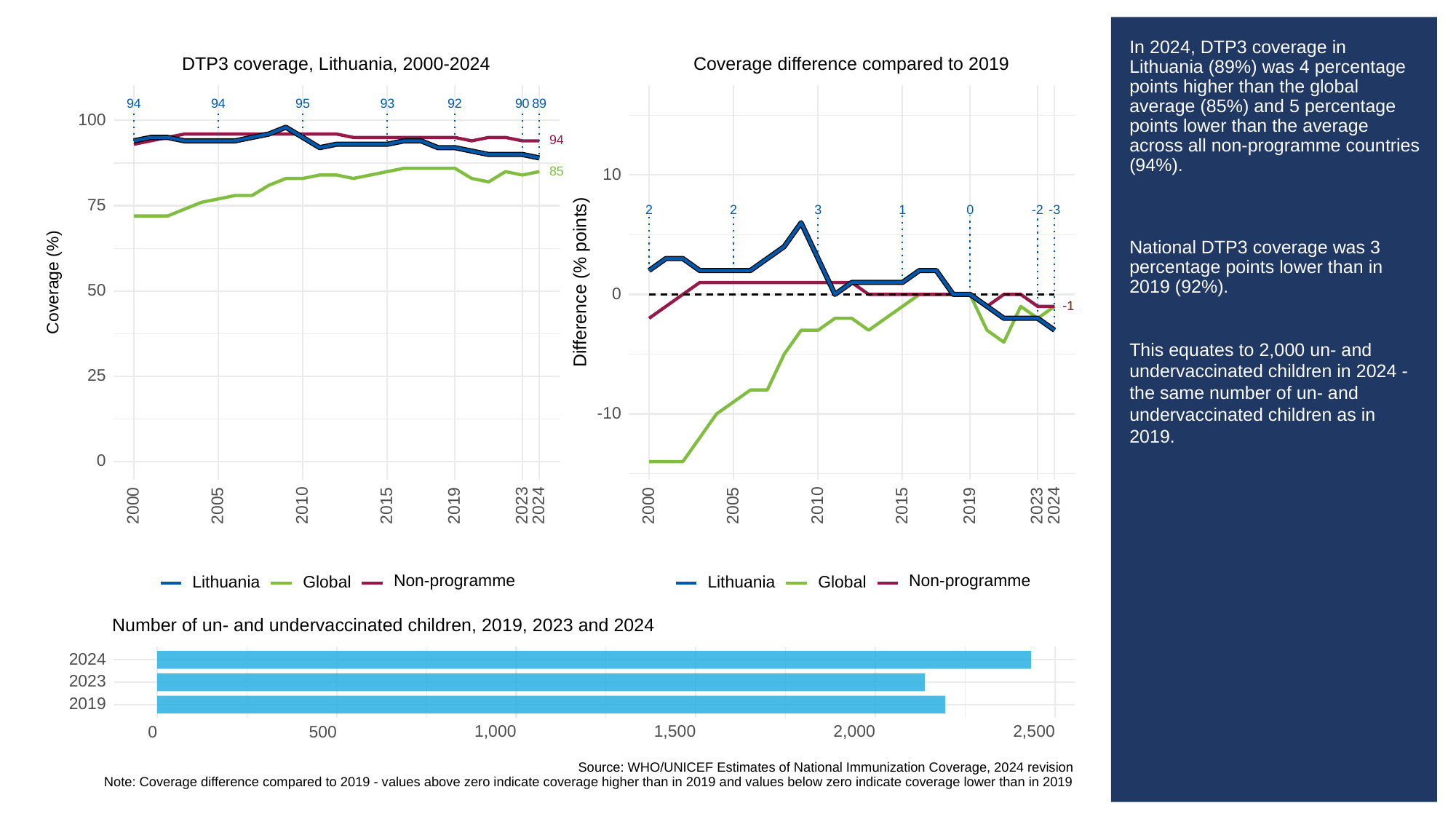

# In 2024, DTP3 coverage in Lithuania (89%) was 4 percentage points higher than the global average (85%) and 5 percentage points lower than the average across all non-programme countries (94%).

National DTP3 coverage was 3 percentage points lower than in 2019 (92%).

This equates to 2,000 un- and undervaccinated children in 2024 - the same number of un- and undervaccinated children as in 2019.

Coverage difference compared to 2019
DTP3 coverage, Lithuania, 2000-2024

93
94
94
95
92
90
89

100

94

85

10

75

3
-3
0
2
2
1
-2

Difference (% points)
Coverage (%)

50
0

-1
-1

25

-10

0

2023
2023
2000
2005
2010
2015
2019
2024
2000
2005
2010
2015
2019
2024
Non-programme
Non-programme
Global
Global
Lithuania
Lithuania

Number of un- and undervaccinated children, 2019, 2023 and 2024

2024

2023

2019

1,000
1,500
2,000
2,500
0
500
Source: WHO/UNICEF Estimates of National Immunization Coverage, 2024 revision
Note: Coverage difference compared to 2019 - values above zero indicate coverage higher than in 2019 and values below zero indicate coverage lower than in 2019